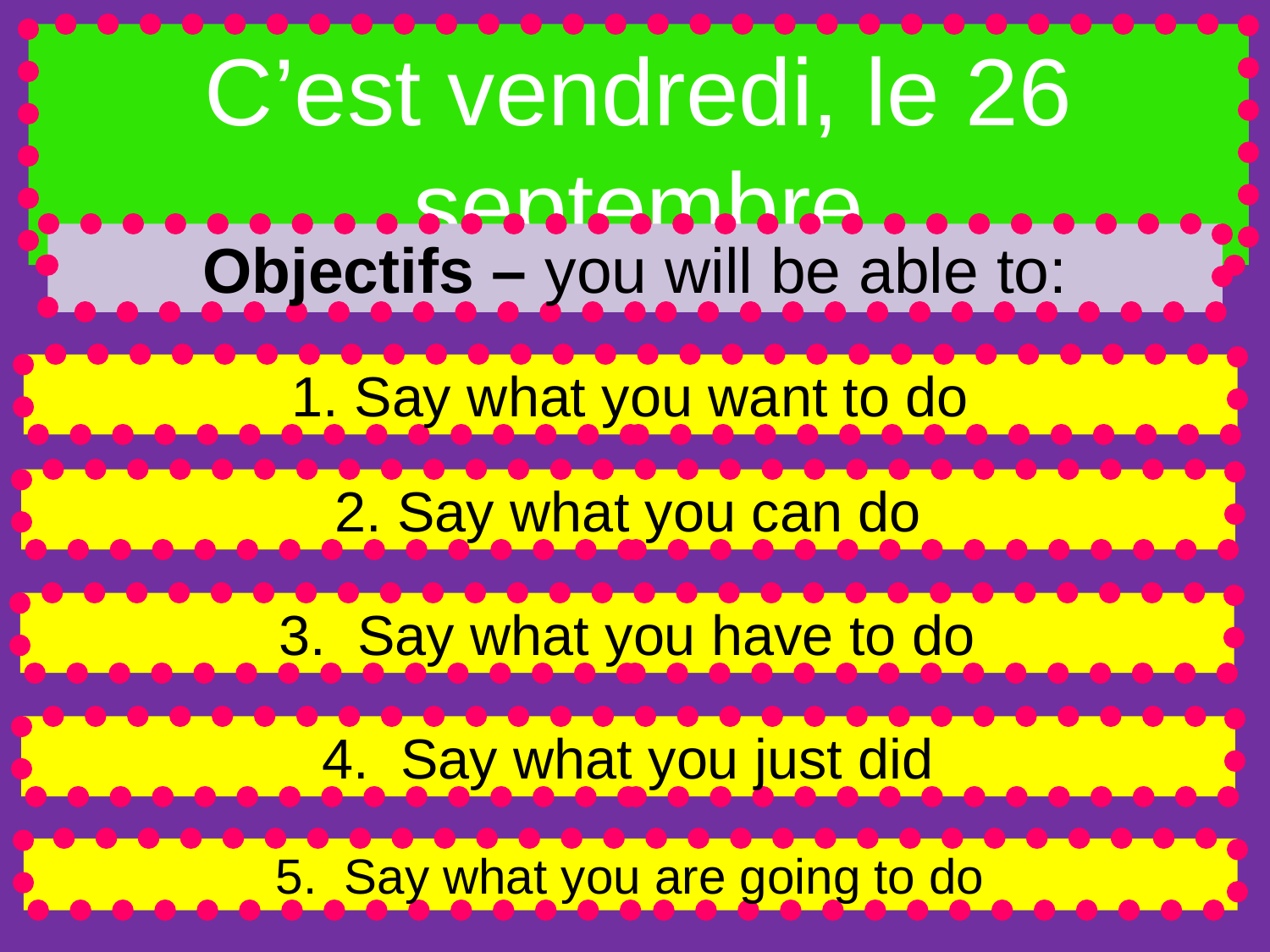

C’est vendredi, le 26 septembre
Objectifs – you will be able to:
1. Say what you want to do
2. Say what you can do
3.  Say what you have to do
4.  Say what you just did
5.  Say what you are going to do